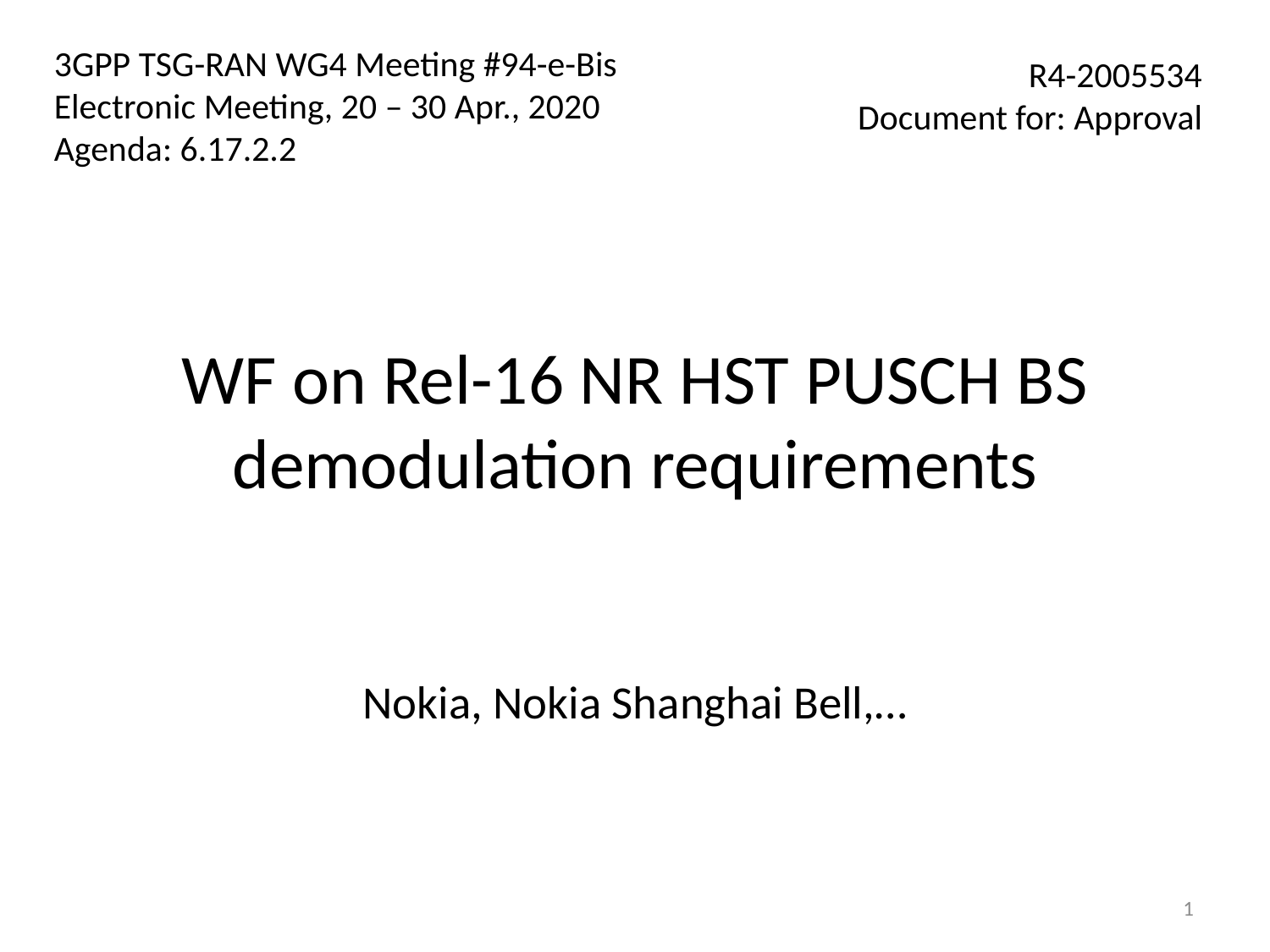

3GPP TSG-RAN WG4 Meeting #94-e-Bis
Electronic Meeting, 20 – 30 Apr., 2020
Agenda: 6.17.2.2
R4-2005534
Document for: Approval
# WF on Rel-16 NR HST PUSCH BS demodulation requirements
Nokia, Nokia Shanghai Bell,…
1